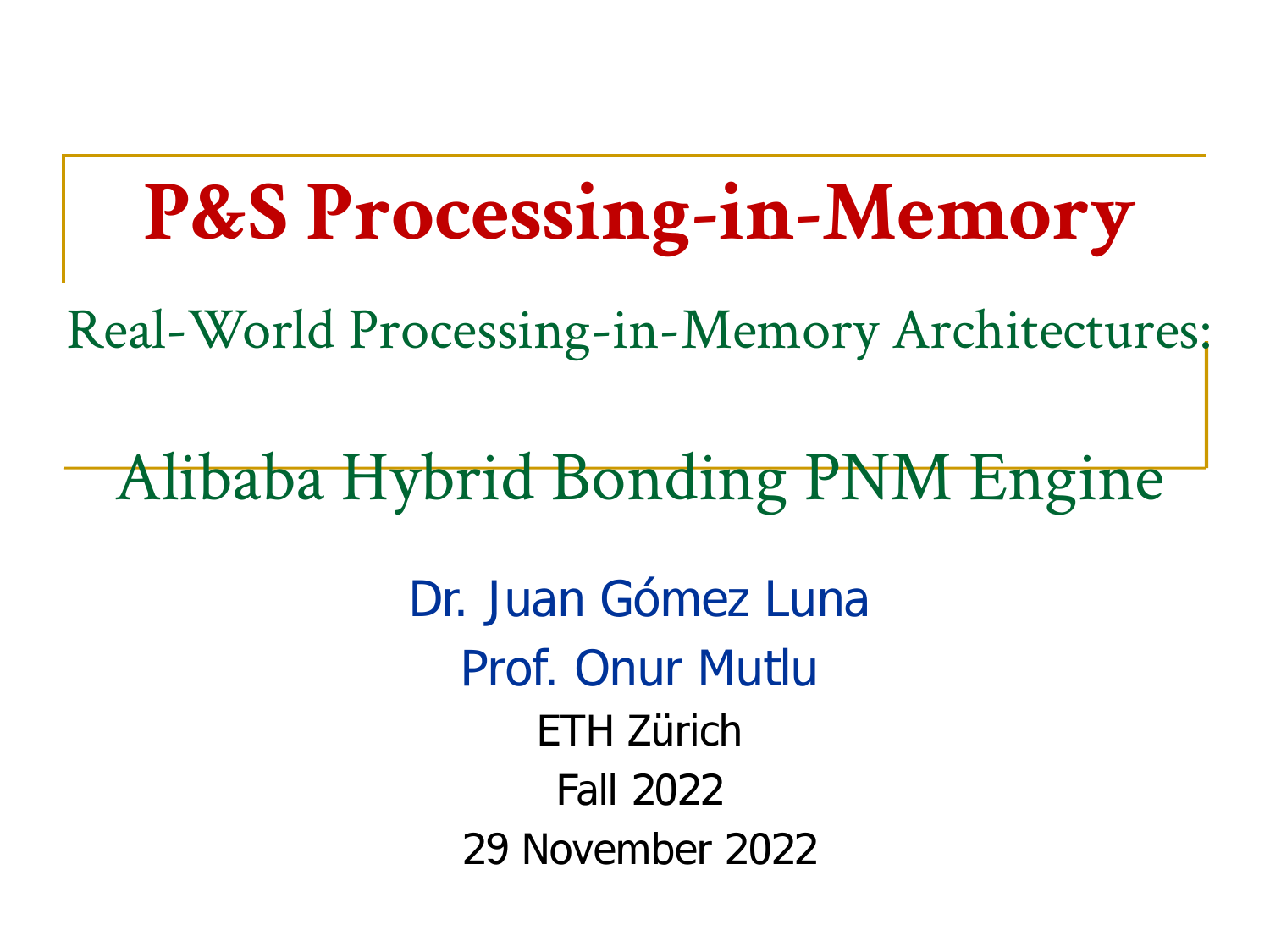

# P&S Processing-in-Memory Real-World Processing-in-Memory Architectures: Alibaba Hybrid Bonding PNM Engine
Dr. Juan Gómez Luna
Prof. Onur Mutlu
ETH Zürich
Fall 2022
29 November 2022